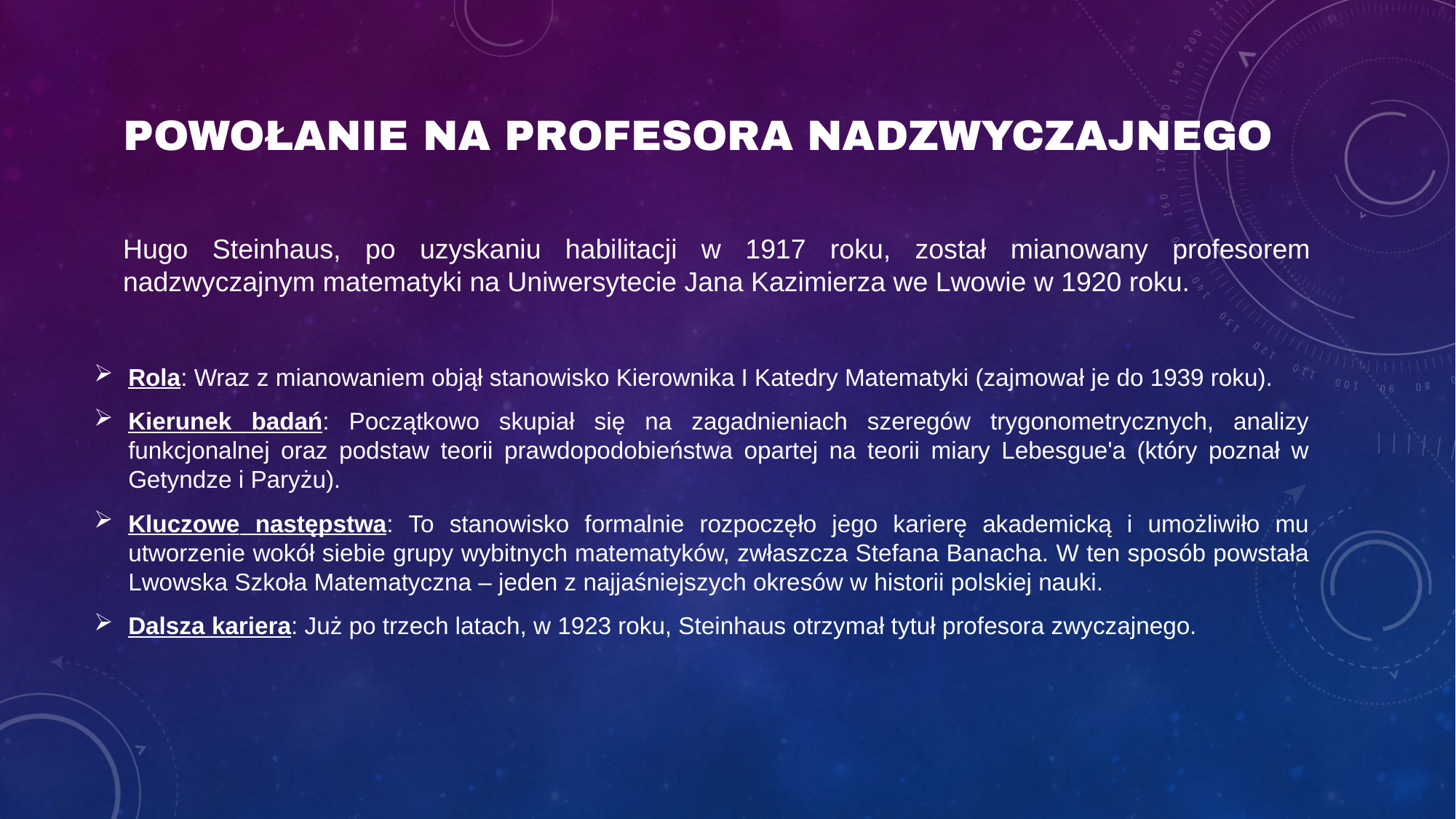

# Powołanie Na profesora nadzwyczajnego
Hugo Steinhaus, po uzyskaniu habilitacji w 1917 roku, został mianowany profesorem nadzwyczajnym matematyki na Uniwersytecie Jana Kazimierza we Lwowie w 1920 roku.
Rola: Wraz z mianowaniem objął stanowisko Kierownika I Katedry Matematyki (zajmował je do 1939 roku).
Kierunek badań: Początkowo skupiał się na zagadnieniach szeregów trygonometrycznych, analizy funkcjonalnej oraz podstaw teorii prawdopodobieństwa opartej na teorii miary Lebesgue'a (który poznał w Getyndze i Paryżu).
Kluczowe następstwa: To stanowisko formalnie rozpoczęło jego karierę akademicką i umożliwiło mu utworzenie wokół siebie grupy wybitnych matematyków, zwłaszcza Stefana Banacha. W ten sposób powstała Lwowska Szkoła Matematyczna – jeden z najjaśniejszych okresów w historii polskiej nauki.
Dalsza kariera: Już po trzech latach, w 1923 roku, Steinhaus otrzymał tytuł profesora zwyczajnego.